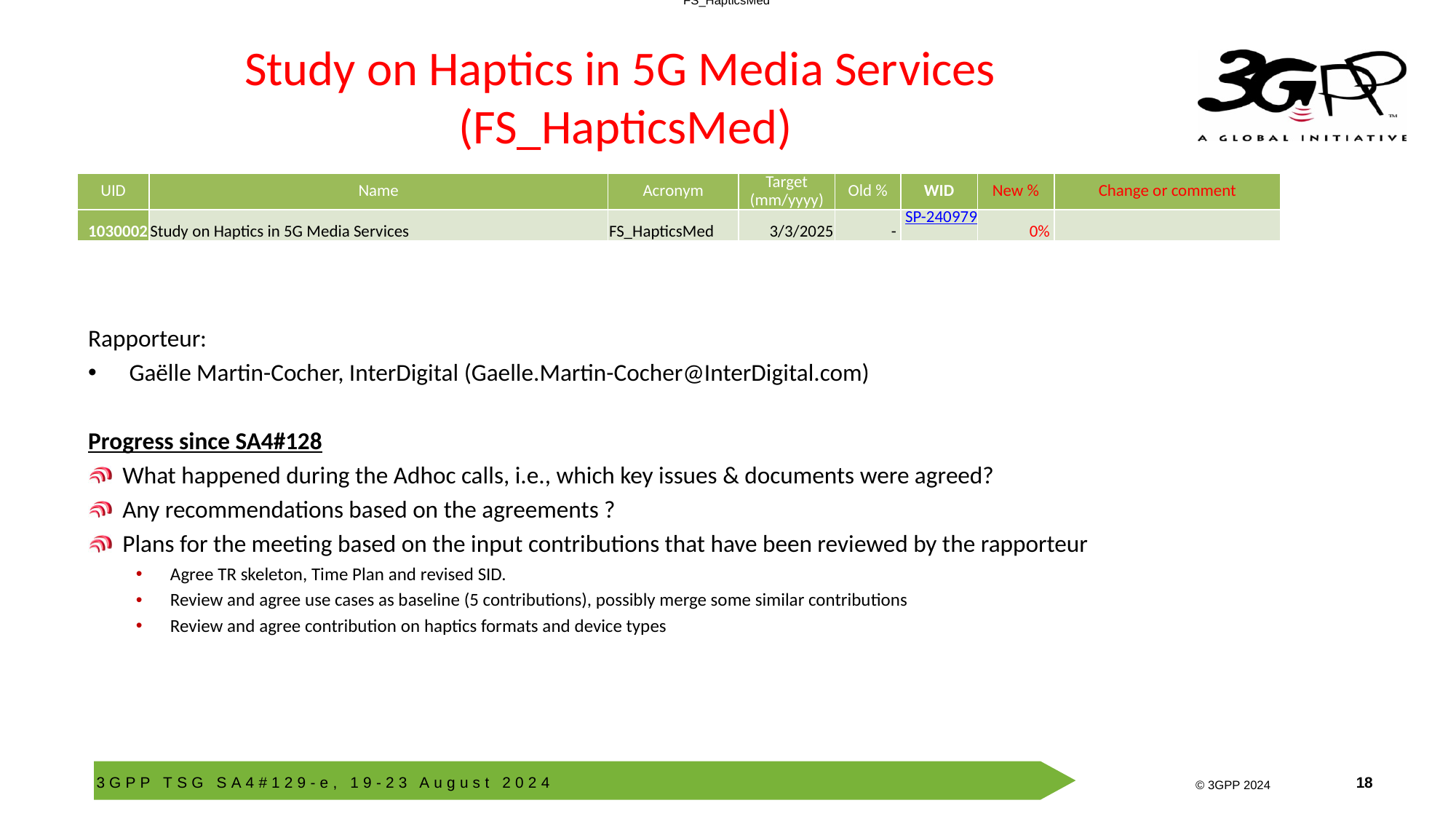

FS_HapticsMed
# Study on Haptics in 5G Media Services (FS_HapticsMed)
| UID | Name | Acronym | Target (mm/yyyy) | Old % | WID | New % | Change or comment |
| --- | --- | --- | --- | --- | --- | --- | --- |
| 1030002 | Study on Haptics in 5G Media Services | FS\_HapticsMed | 3/3/2025 | - | SP-240979 | 0% |  |
Rapporteur:
Gaëlle Martin-Cocher, InterDigital (Gaelle.Martin-Cocher@InterDigital.com)

Progress since SA4#128
What happened during the Adhoc calls, i.e., which key issues & documents were agreed?
Any recommendations based on the agreements ?
Plans for the meeting based on the input contributions that have been reviewed by the rapporteur
Agree TR skeleton, Time Plan and revised SID.
Review and agree use cases as baseline (5 contributions), possibly merge some similar contributions
Review and agree contribution on haptics formats and device types